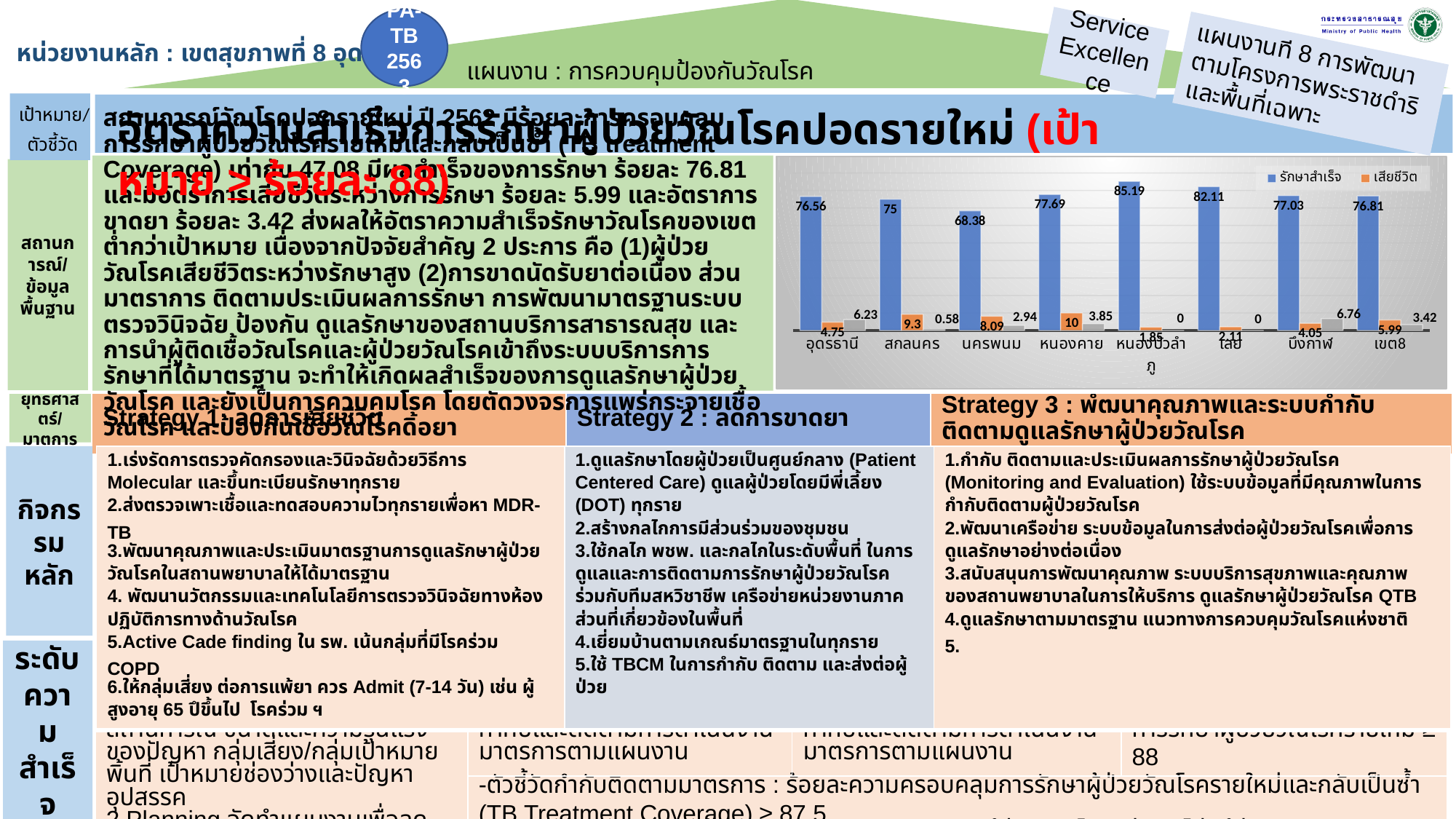

แผนงาน : การควบคุมป้องกันวัณโรค
PA-TB 2563
Service
Excellence
หน่วยงานหลัก : เขตสุขภาพที่ 8 อุดรธานี
แผนงานที 8 การพัฒนาตามโครงการพระราชดำริและพื้นที่เฉพาะ

อัตราความสำเร็จการรักษาผู้ป่วยวัณโรคปอดรายใหม่ (เป้าหมาย > ร้อยละ 88)
เป้าหมาย/
ตัวชี้วัด
สถานการณ์วัณโรคปอดรายใหม่ ปี 2562 มีร้อยละการครอบคลุมการรักษาผู้ป่วยวัณโรครายใหม่และกลับเป็นซ้ำ (TB treatment Coverage) เท่ากับ 47.08 มีผลสำเร็จของการรักษา ร้อยละ 76.81  และมีอัตราการเสียชีวิตระหว่างการรักษา ร้อยละ 5.99 และอัตราการขาดยา ร้อยละ 3.42 ส่งผลให้อัตราความสำเร็จรักษาวัณโรคของเขตต่ำกว่าเป้าหมาย เนื่องจากปัจจัยสำคัญ 2 ประการ คือ (1)ผู้ป่วยวัณโรคเสียชีวิตระหว่างรักษาสูง (2)การขาดนัดรับยาต่อเนื่อง ส่วนมาตราการ ติดตามประเมินผลการรักษา การพัฒนามาตรฐานระบบตรวจวินิจฉัย ป้องกัน ดูแลรักษาของสถานบริการสาธารณสุข และการนำผู้ติดเชื้อวัณโรคและผู้ป่วยวัณโรคเข้าถึงระบบบริการการรักษาที่ได้มาตรฐาน จะทำให้เกิดผลสำเร็จของการดูแลรักษาผู้ป่วยวัณโรค และยังเป็นการควบคุมโรค โดยตัดวงจรการแพร่กระจายเชื้อวัณโรค และป้องกันเชื้อวัณโรคดิ้อยา

### Chart

| Category | รักษาสำเร็จ  | เสียชีวิต | ขาดยา |
|---|---|---|---|
| อุดรธานี | 76.56 | 4.75 | 6.23 |
| สกลนคร | 75.0 | 9.3 | 0.58 |
| นครพนม | 68.38 | 8.09 | 2.94 |
| หนองคาย | 77.69 | 10.0 | 3.85 |
| หนองบัวลำภู | 85.19 | 1.85 | 0.0 |
| เลย | 82.11 | 2.11 | 0.0 |
| บึงกาฬ | 77.03 | 4.05 | 6.76 |
| เขต8 | 76.81 | 5.99 | 3.42 |
สถานการณ์/ข้อมูลพื้นฐาน
| Strategy 1: ลดการเสียชีวิต | Strategy 2 : ลดการขาดยา | Strategy 3 : พํฒนาคุณภาพและระบบกำกับติดตามดูแลรักษาผู้ป่วยวัณโรค |
| --- | --- | --- |
ยุทธศาสตร์/
มาตการ
กิจกรรมหลัก
| 1.เร่งรัดการตรวจคัดกรองและวินิจฉัยด้วยวิธีการ Molecular และขึ้นทะเบียนรักษาทุกราย 2.ส่งตรวจเพาะเชื้อและทดสอบความไวทุกรายเพื่อหา MDR-TB 3.พัฒนาคุณภาพและประเมินมาตรฐานการดูแลรักษาผู้ป่วยวัณโรคในสถานพยาบาลให้ได้มาตรฐาน 4. พัฒนานวัตกรรมและเทคโนโลยีการตรวจวินิจฉัยทางห้องปฏิบัติการทางด้านวัณโรค 5.Active Cade finding ใน รพ. เน้นกลุ่มที่มีโรคร่วม COPD 6.ให้กลุ่มเสี่ยง ต่อการแพ้ยา ควร Admit (7-14 วัน) เช่น ผู้สูงอายุ 65 ปึขึ้นไป โรคร่วม ฯ | 1.ดูแลรักษาโดยผู้ป่วยเป็นศูนย์กลาง (Patient Centered Care) ดูแลผู้ป่วยโดยมีพี่เลี้ยง (DOT) ทุกราย 2.สร้างกลไกการมีส่วนร่วมของชุมชน 3.ใช้กลไก พชพ. และกลไกในระดับพื้นที่ ในการดูแลและการติดตามการรักษาผู้ป่วยวัณโรค ร่วมกับทีมสหวิชาชีพ เครือข่ายหน่วยงานภาคส่วนที่เกี่ยวข้องในพื้นที่ 4.เยี่ยมบ้านตามเกณธ์มาตรฐานในทุกราย 5.ใช้ TBCM ในการกำกับ ติดตาม และส่งต่อผู้ป่วย | 1.กำกับ ติดตามและประเมินผลการรักษาผู้ป่วยวัณโรค (Monitoring and Evaluation) ใช้ระบบข้อมูลที่มีคุณภาพในการกำกับติดตามผู้ป่วยวัณโรค 2.พัฒนาเครือข่าย ระบบข้อมูลในการส่งต่อผู้ป่วยวัณโรคเพื่อการดูแลรักษาอย่างต่อเนื่อง 3.สนับสนุนการพัฒนาคุณภาพ ระบบบริการสุขภาพและคุณภาพของสถานพยาบาลในการให้บริการ ดูแลรักษาผู้ป่วยวัณโรค QTB 4.ดูแลรักษาตามมาตรฐาน แนวทางการควบคุมวัณโรคแห่งชาติ 5. |
| --- | --- | --- |
ระดับความสำเร็จ
| ไตรมาส 1 ( cohort 1 : 3 เดือน ) | ไตรมาส 2 ( cohort 2 : 6 เดือน ) | ไตรมาส 3 ( cohort 3 : 9 เดือน ) | ไตรมาส 4 ( cohort 4: 12 เดือน ) |
| --- | --- | --- | --- |
| 1.Situation analysis : วิเคราะห์สถานการณ์ ขนาดและความรุนแรงของปัญหา กลุ่มเสี่ยง/กลุ่มเป้าหมาย พิ้นที่ เป้าหมายช่องว่างและปัญหาอุปสรรค 2.Planning จัดทำแผนงานเพื่อลดการเสียชีวิต การขาดยาและพัฒนาระบบการส่งต่อและติดตามผลการรักษา | Monitoring กำกับและติดตามการดำเนินงานมาตรการตามแผนงาน | Monitoring กำกับและติดตามการดำเนินงานมาตรการตามแผนงาน | Evaluation อัตราความสำเร็จการรักษาผู้ป่วยวัณโรครายใหม่ ≥ 88 |
|  | -ตัวชี้วัดกำกับติดตามมาตรการ : ร้อยละความครอบคลุมการรักษาผู้ป่วยวัณโรครายใหม่และกลับเป็นซ้ำ (TB Treatment Coverage) ≥ 87.5 -อัตราการเสียชีวิต ≤ ร้อยละ 5 และอัตราขาดยาของผู้ป่วยวัณโรค เท่ากับ ไม่มีผู้ป่วยขาดยา |  |  |